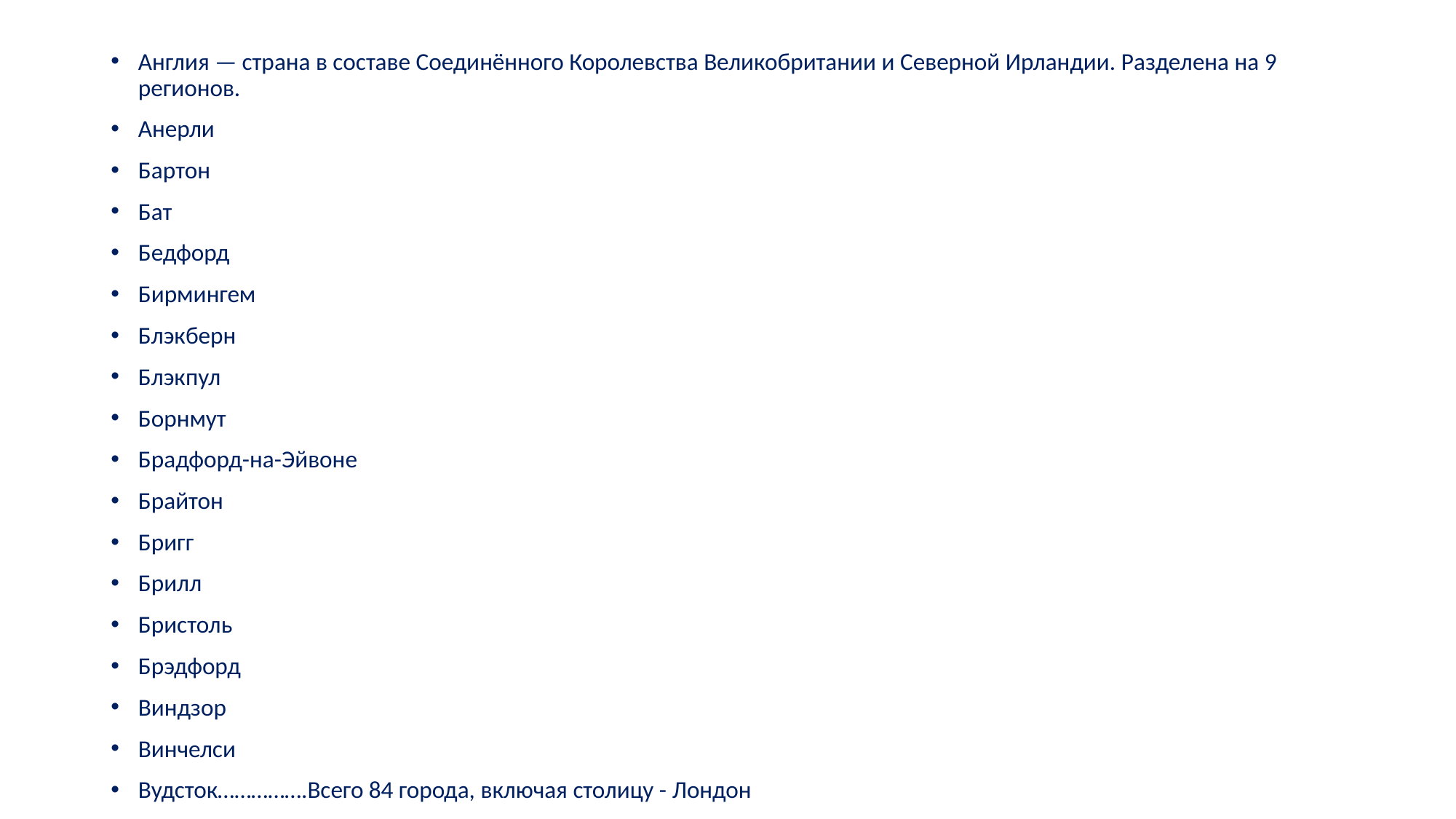

#
Англия — страна в составе Соединённого Королевства Великобритании и Северной Ирландии. Разделена на 9 регионов.
Анерли
Бартон
Бат
Бедфорд
Бирмингем
Блэкберн
Блэкпул
Борнмут
Брадфорд-на-Эйвоне
Брайтон
Бригг
Брилл
Бристоль
Брэдфорд
Виндзор
Винчелси
Вудсток…………….Всего 84 города, включая столицу - Лондон